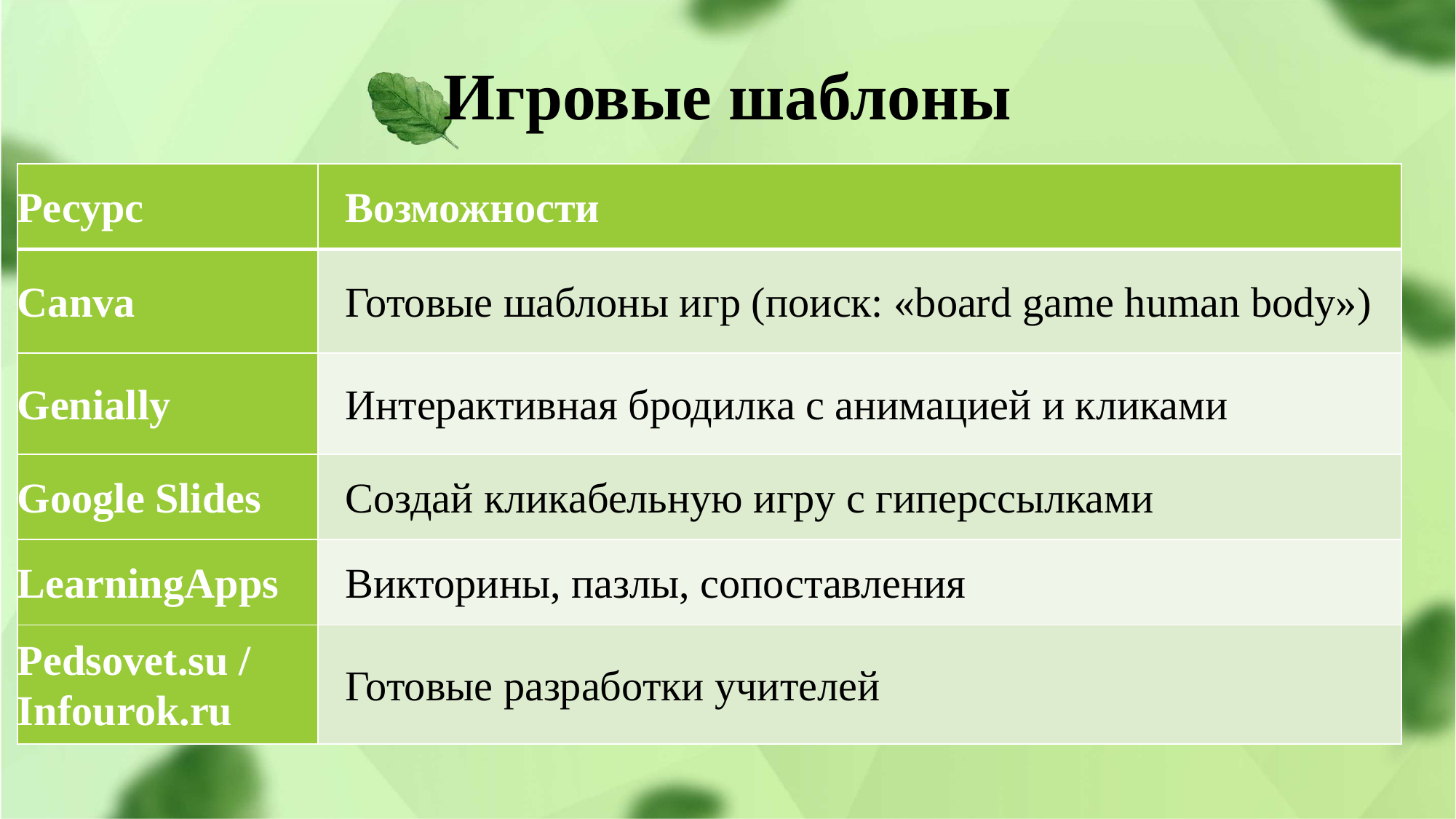

# Игровые шаблоны
| Ресурс | Возможности |
| --- | --- |
| Canva | Готовые шаблоны игр (поиск: «board game human body») |
| Genially | Интерактивная бродилка с анимацией и кликами |
| Google Slides | Создай кликабельную игру с гиперссылками |
| LearningApps | Викторины, пазлы, сопоставления |
| Pedsovet.su / Infourok.ru | Готовые разработки учителей |

### Chart:

| Category | Ряд 1 | Ряд 2 | Ряд 3 |
|---|---|---|---|
| Категория 1 | 4.3 | 2.4 | 2.0 |
| Категория 2 | 2.5 | 4.4 | 2.0 |
| Категория 3 | 3.5 | 1.8 | 3.0 |
| Категория 4 | 4.5 | 2.8 | 5.0 |